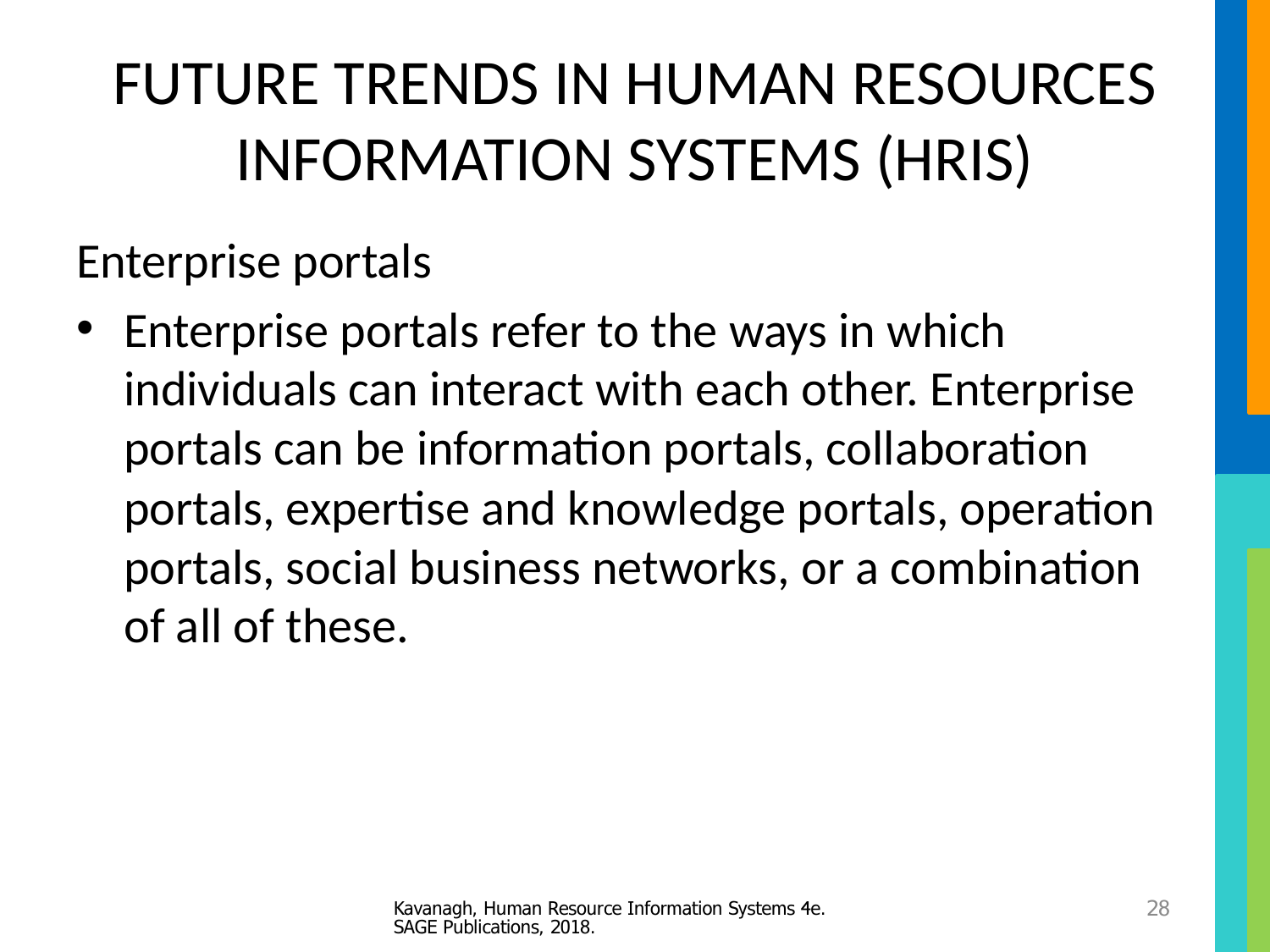

# FUTURE TRENDS IN HUMAN RESOURCES INFORMATION SYSTEMS (HRIS)
Enterprise portals
Enterprise portals refer to the ways in which individuals can interact with each other. Enterprise portals can be information portals, collaboration portals, expertise and knowledge portals, operation portals, social business networks, or a combination of all of these.
Kavanagh, Human Resource Information Systems 4e. SAGE Publications, 2018.
28